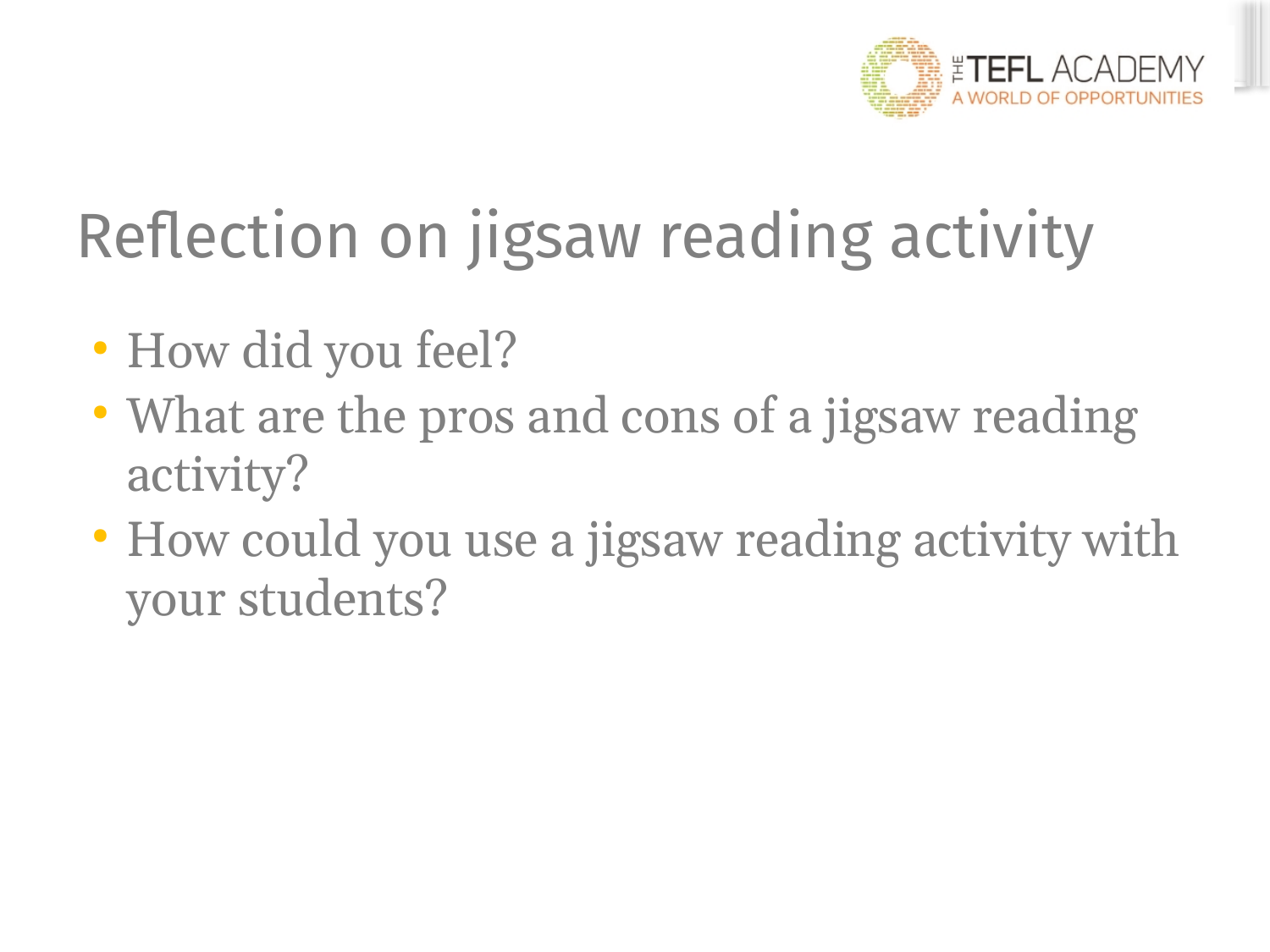

# Reflection on jigsaw reading activity
How did you feel?
What are the pros and cons of a jigsaw reading activity?
How could you use a jigsaw reading activity with your students?